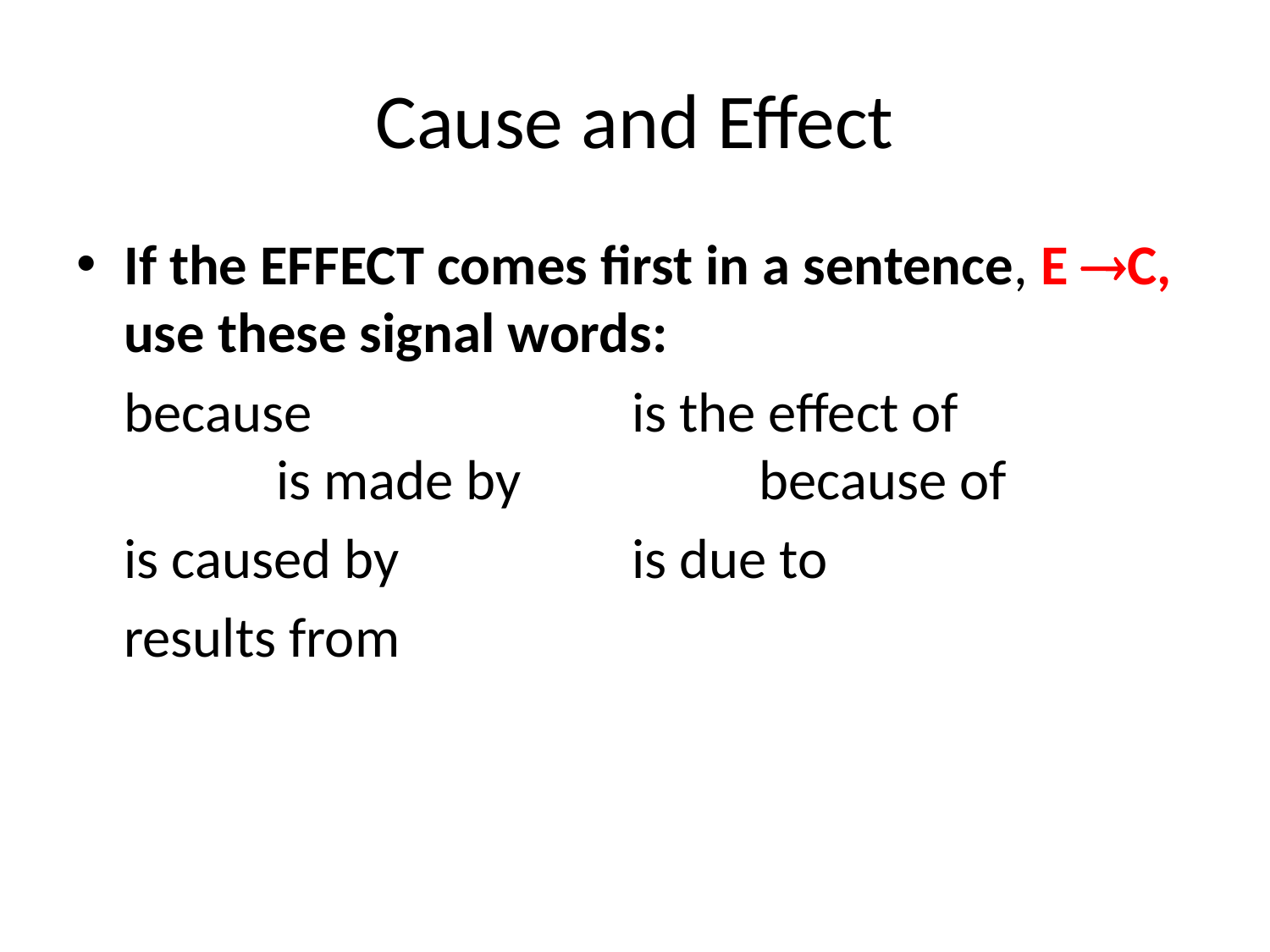

# Cause and Effect
If the EFFECT comes first in a sentence, E →C, use these signal words:
	because			is the effect of                               is made by		because of
	is caused by		is due to
	results from